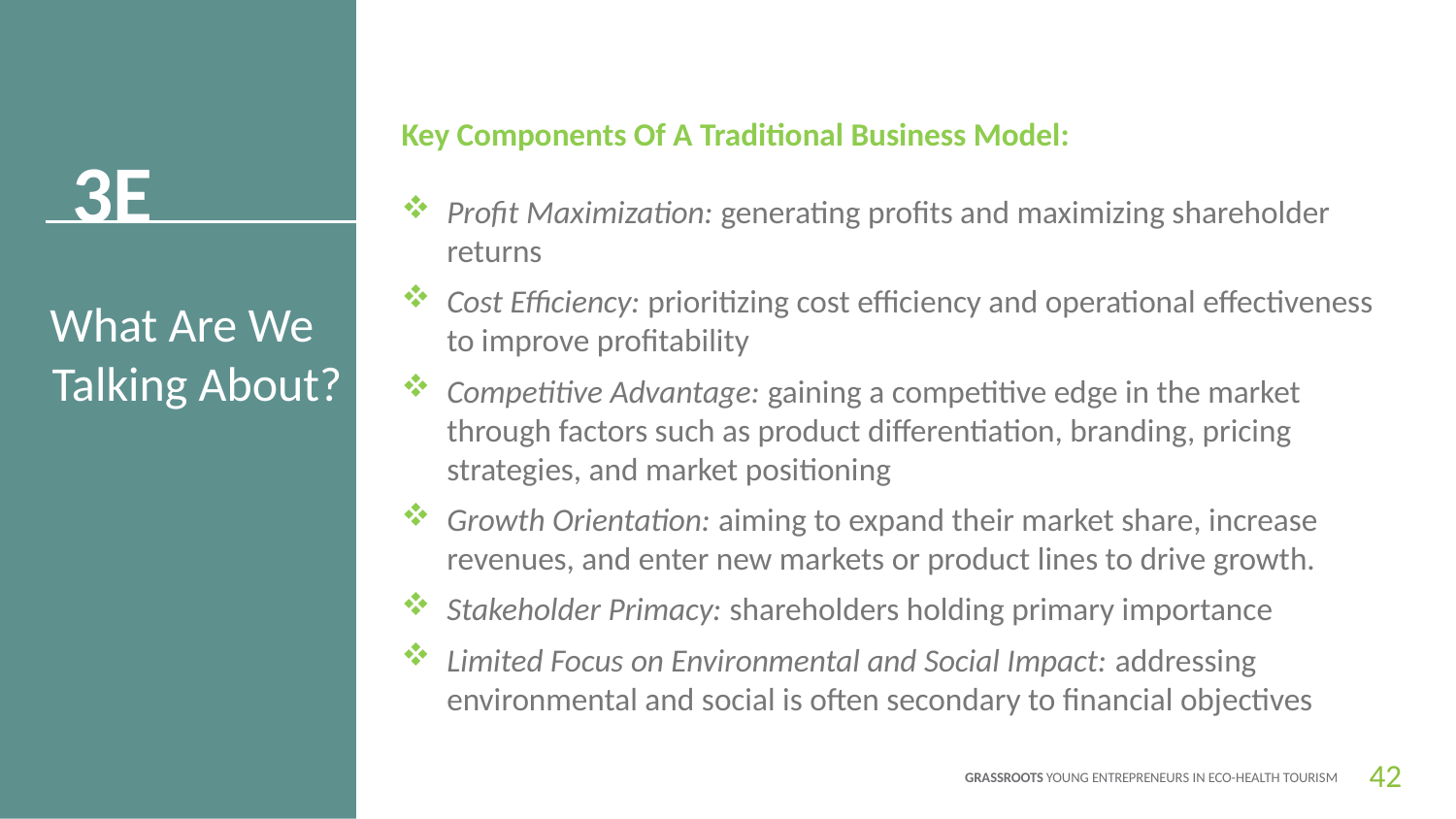

3E
Key Components Of A Traditional Business Model:

Profit Maximization: generating profits and maximizing shareholder returns
Cost Efficiency: prioritizing cost efficiency and operational effectiveness to improve profitability
Competitive Advantage: gaining a competitive edge in the market through factors such as product differentiation, branding, pricing strategies, and market positioning
Growth Orientation: aiming to expand their market share, increase revenues, and enter new markets or product lines to drive growth.
Stakeholder Primacy: shareholders holding primary importance
Limited Focus on Environmental and Social Impact: addressing environmental and social is often secondary to financial objectives
3E
What Are We Talking About?

42